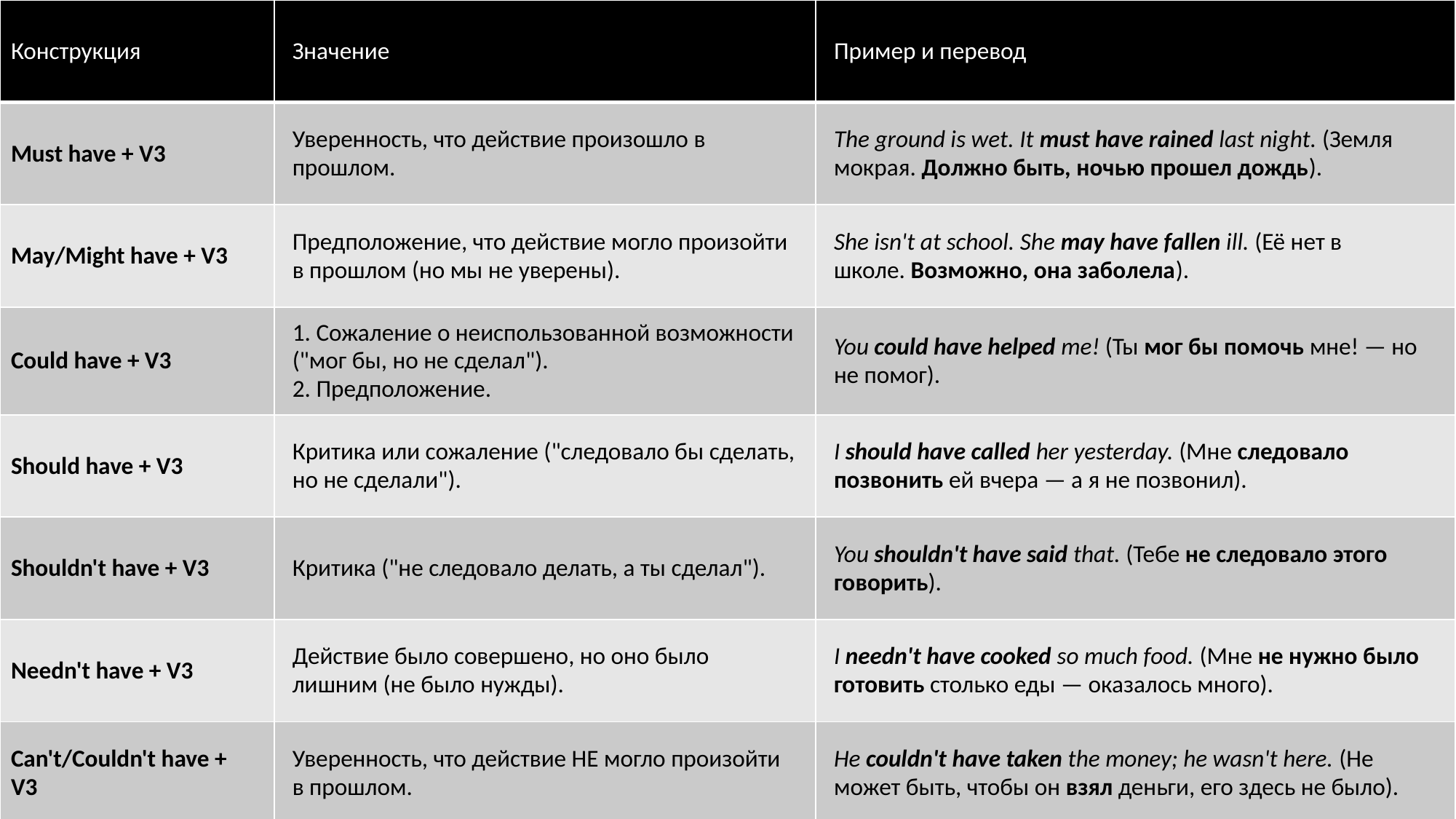

| Конструкция | Значение | Пример и перевод |
| --- | --- | --- |
| Must have + V3 | Уверенность, что действие произошло в прошлом. | The ground is wet. It must have rained last night. (Земля мокрая. Должно быть, ночью прошел дождь). |
| May/Might have + V3 | Предположение, что действие могло произойти в прошлом (но мы не уверены). | She isn't at school. She may have fallen ill. (Её нет в школе. Возможно, она заболела). |
| Could have + V3 | 1. Сожаление о неиспользованной возможности ("мог бы, но не сделал"). 2. Предположение. | You could have helped me! (Ты мог бы помочь мне! — но не помог). |
| Should have + V3 | Критика или сожаление ("следовало бы сделать, но не сделали"). | I should have called her yesterday. (Мне следовало позвонить ей вчера — а я не позвонил). |
| Shouldn't have + V3 | Критика ("не следовало делать, а ты сделал"). | You shouldn't have said that. (Тебе не следовало этого говорить). |
| Needn't have + V3 | Действие было совершено, но оно было лишним (не было нужды). | I needn't have cooked so much food. (Мне не нужно было готовить столько еды — оказалось много). |
| Can't/Couldn't have + V3 | Уверенность, что действие НЕ могло произойти в прошлом. | He couldn't have taken the money; he wasn't here. (Не может быть, чтобы он взял деньги, его здесь не было). |